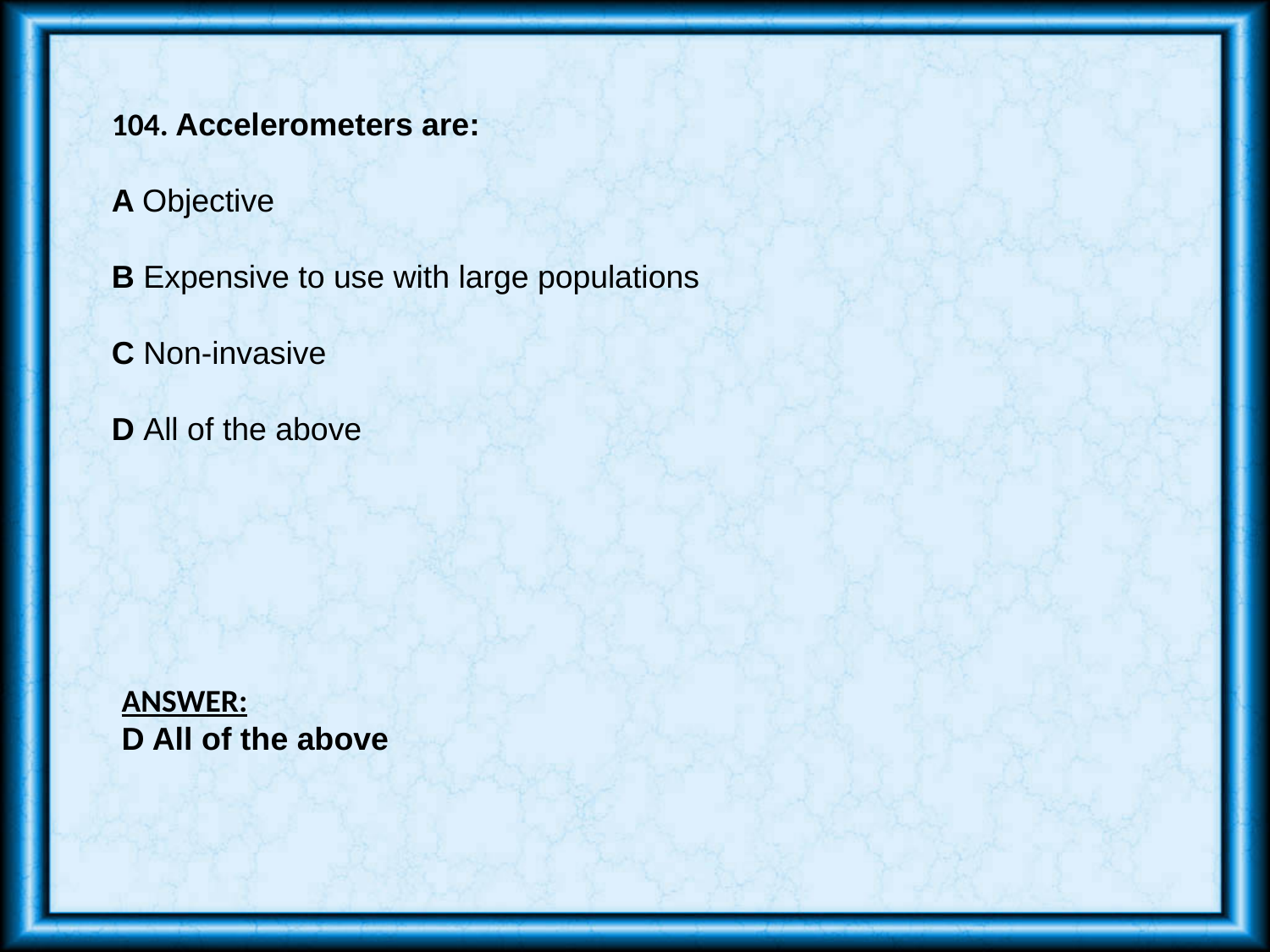

104. Accelerometers are:

A Objective

B Expensive to use with large populations

C Non-invasive

D All of the above

ANSWER:
D All of the above